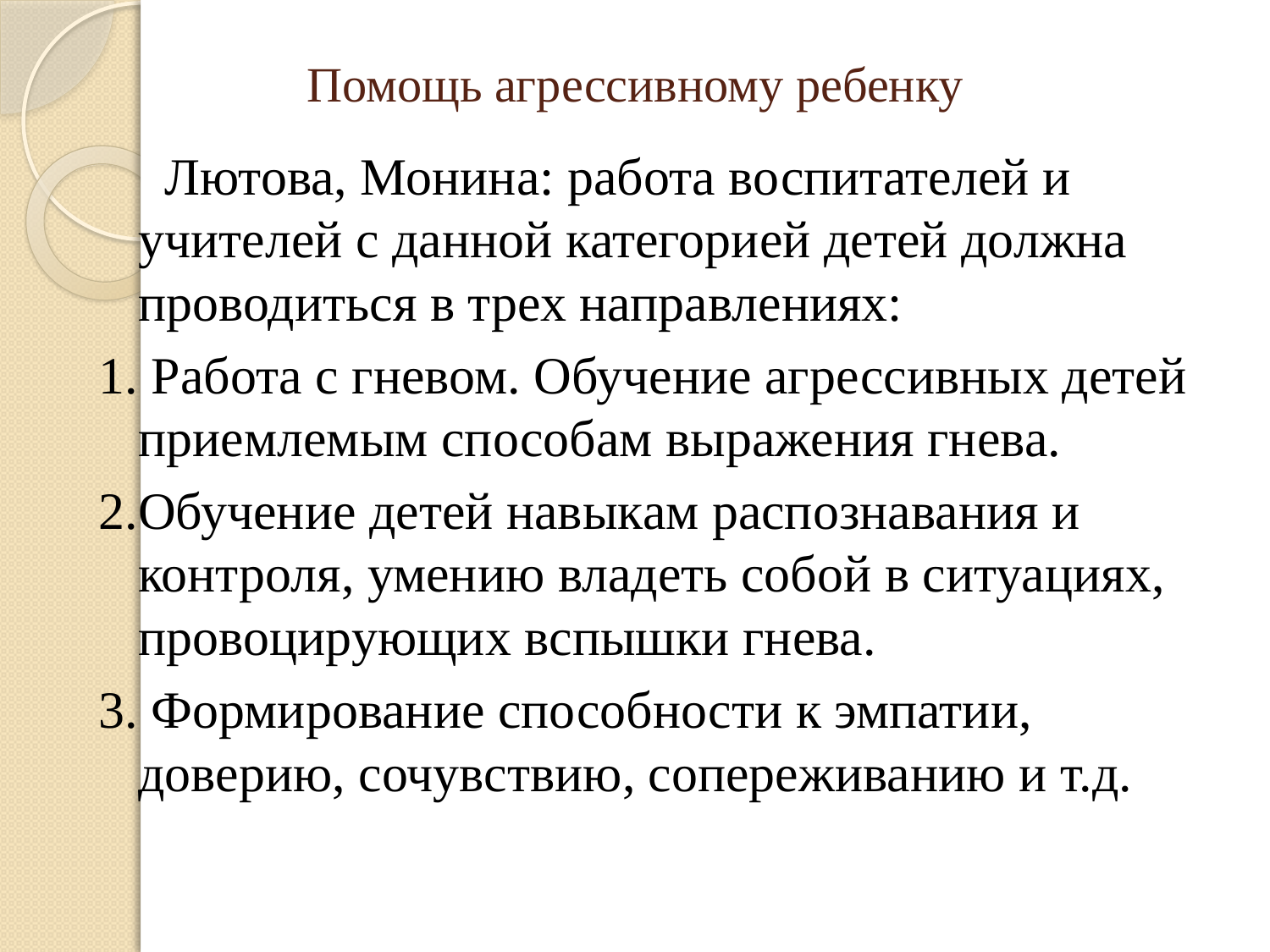

# Помощь агрессивному ребенку
     Лютова, Монина: работа воспитателей и учителей с данной категорией детей должна проводиться в трех направлениях:
1. Работа с гневом. Обучение агрессивных детей приемлемым способам выражения гнева.
2.Обучение детей навыкам распознавания и контроля, умению владеть собой в ситуациях, провоцирующих вспышки гнева.
3. Формирование способности к эмпатии, доверию, сочувствию, сопереживанию и т.д.